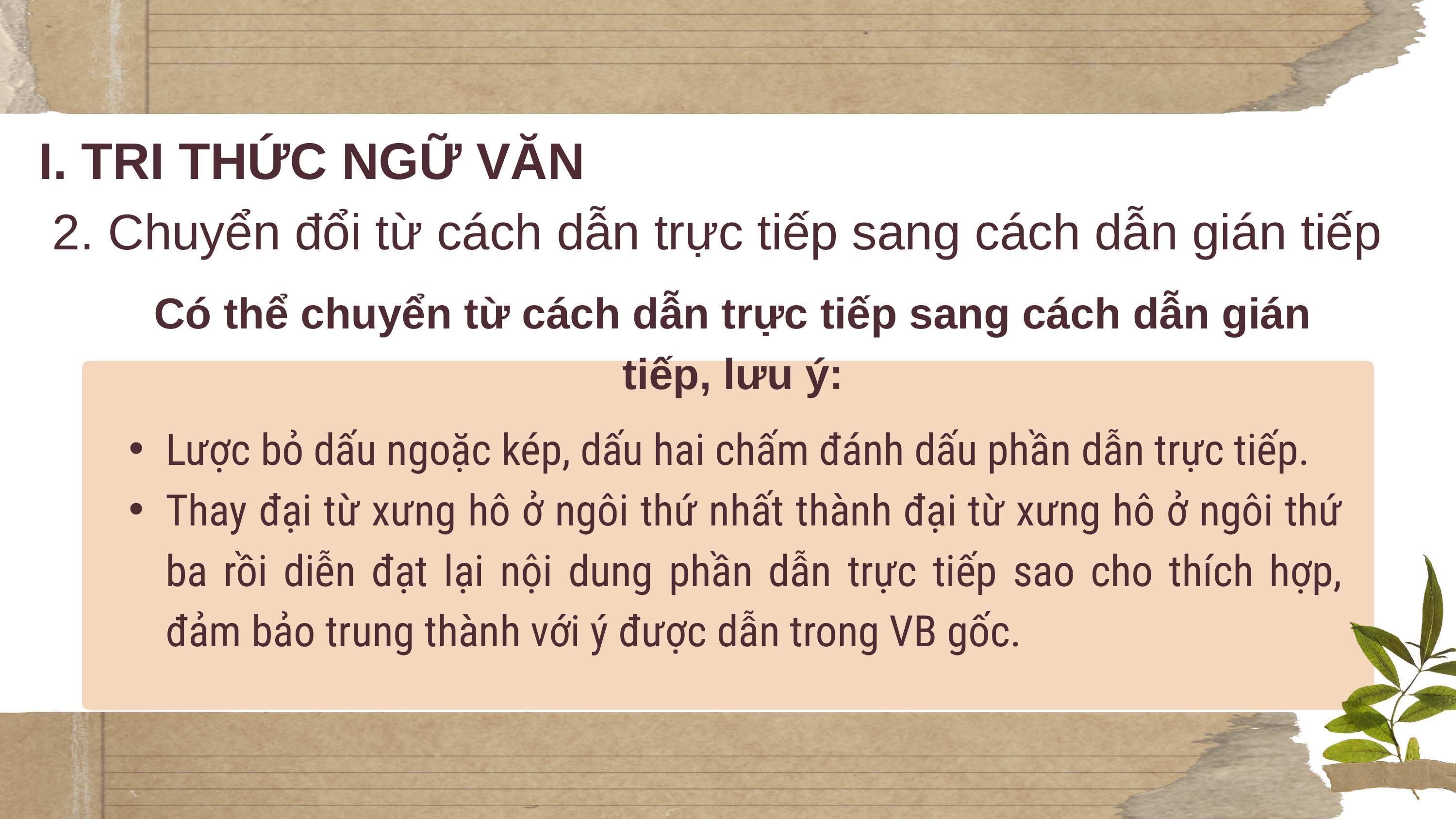

I. TRI THỨC NGỮ VĂN
2. Chuyển đổi từ cách dẫn trực tiếp sang cách dẫn gián tiếp
Có thể chuyển từ cách dẫn trực tiếp sang cách dẫn gián tiếp, lưu ý:

Lược bỏ dấu ngoặc kép, dấu hai chấm đánh dấu phần dẫn trực tiếp.
Thay đại từ xưng hô ở ngôi thứ nhất thành đại từ xưng hô ở ngôi thứ ba rồi diễn đạt lại nội dung phần dẫn trực tiếp sao cho thích hợp, đảm bảo trung thành với ý được dẫn trong VB gốc.